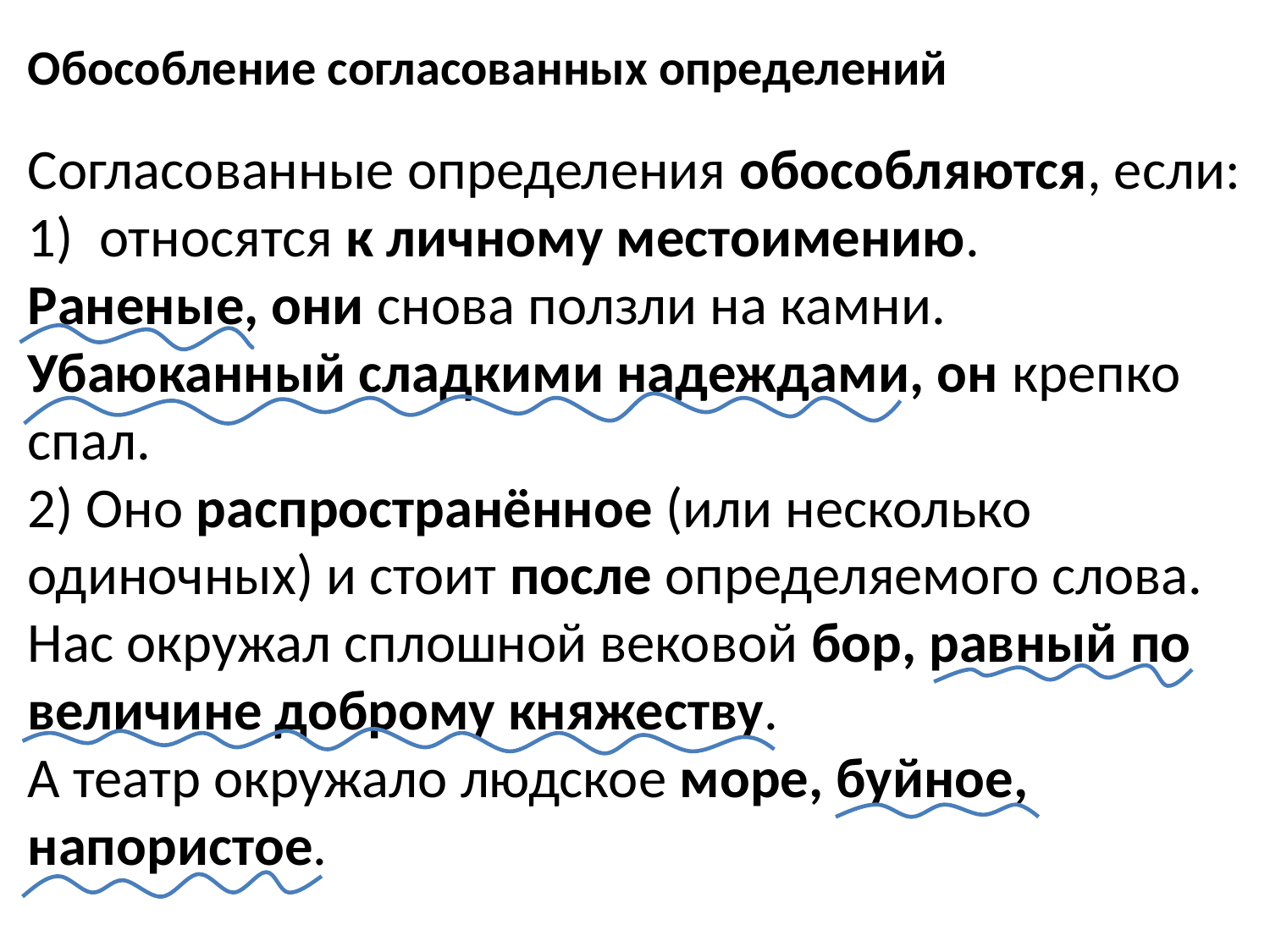

# Обособление согласованных определений
Согласованные определения обособляются, если:
относятся к личному местоимению.
Раненые, они снова ползли на камни.
Убаюканный сладкими надеждами, он крепко спал.
2) Оно распространённое (или несколько одиночных) и стоит после определяемого слова.
Нас окружал сплошной вековой бор, равный по величине доброму княжеству.
А театр окружало людское море, буйное, напористое.